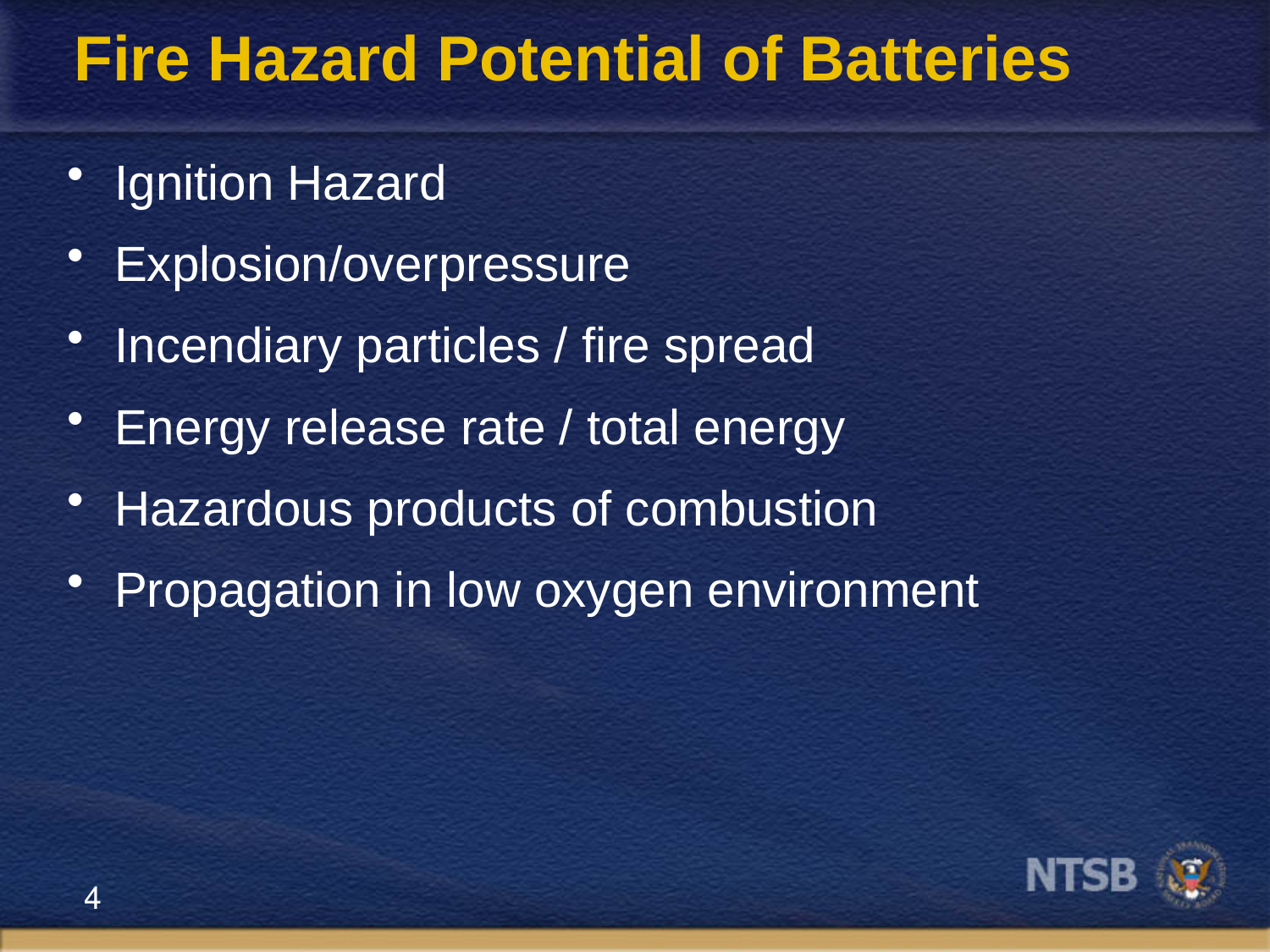

# Fire Hazard Potential of Batteries
Ignition Hazard
Explosion/overpressure
Incendiary particles / fire spread
Energy release rate / total energy
Hazardous products of combustion
Propagation in low oxygen environment